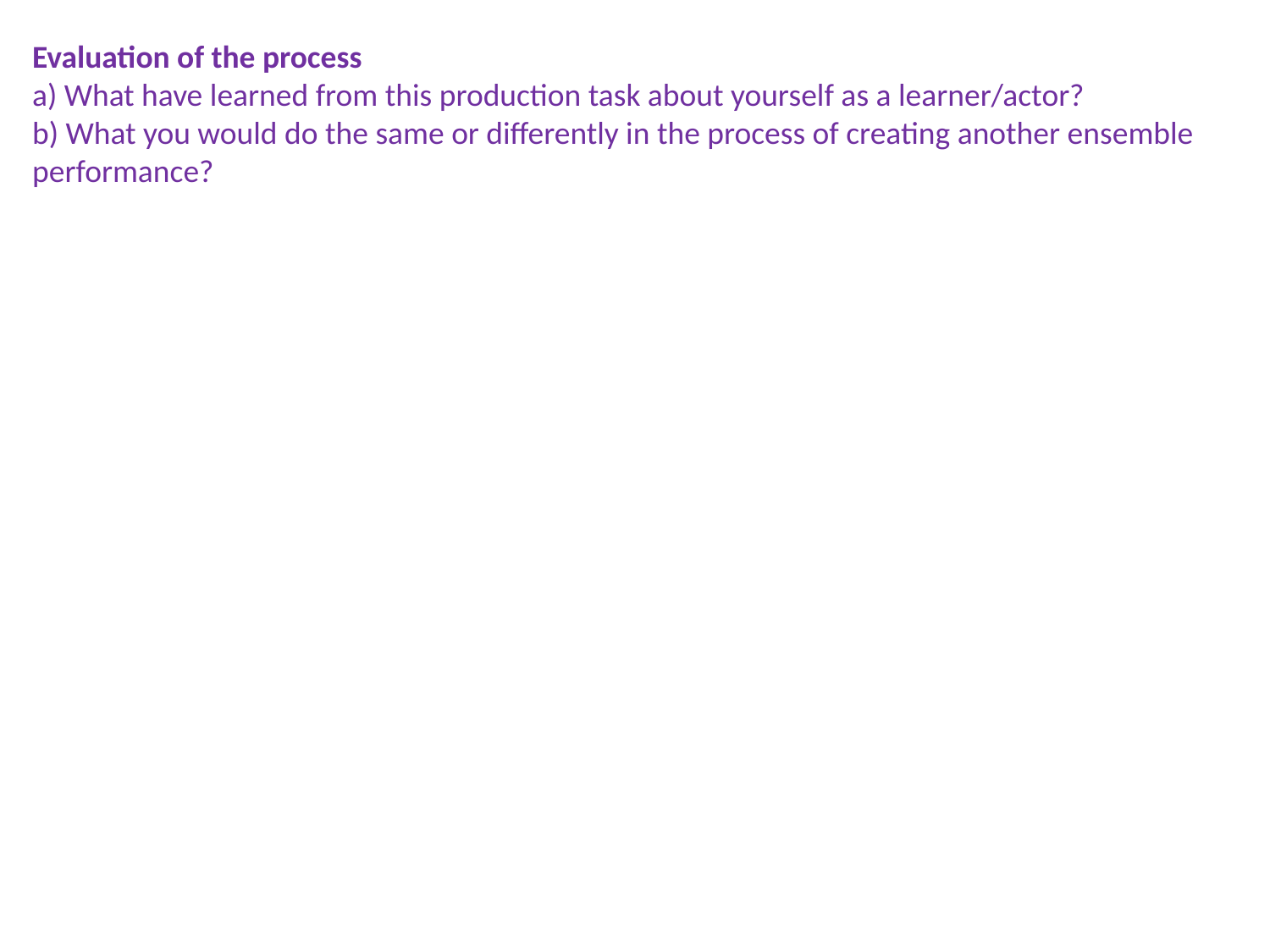

Evaluation of the process
a) What have learned from this production task about yourself as a learner/actor?
b) What you would do the same or differently in the process of creating another ensemble performance?